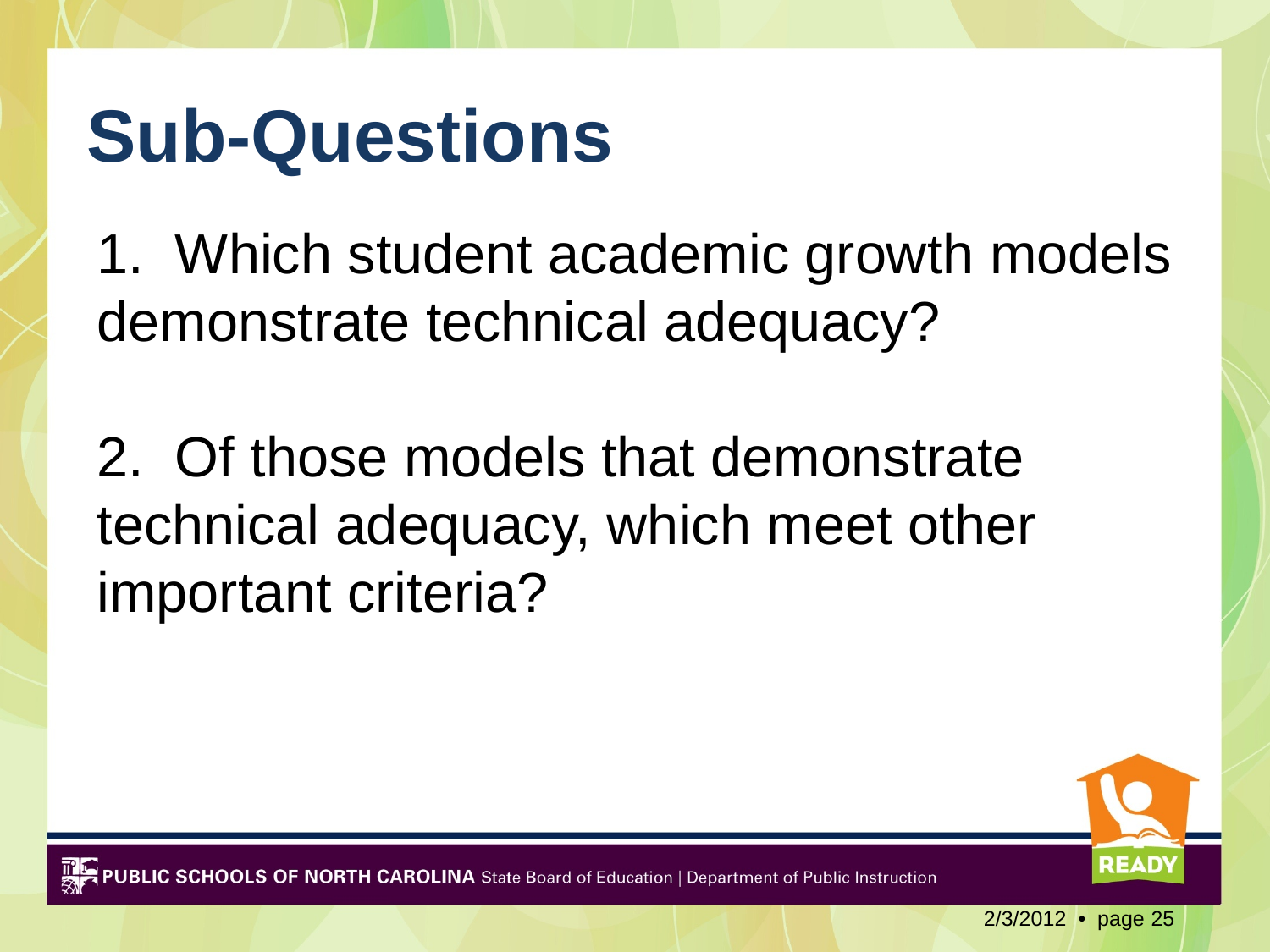

# Sub-Questions
1.  Which student academic growth models demonstrate technical adequacy?

2.  Of those models that demonstrate technical adequacy, which meet other important criteria?

2/3/2012  •  page 25